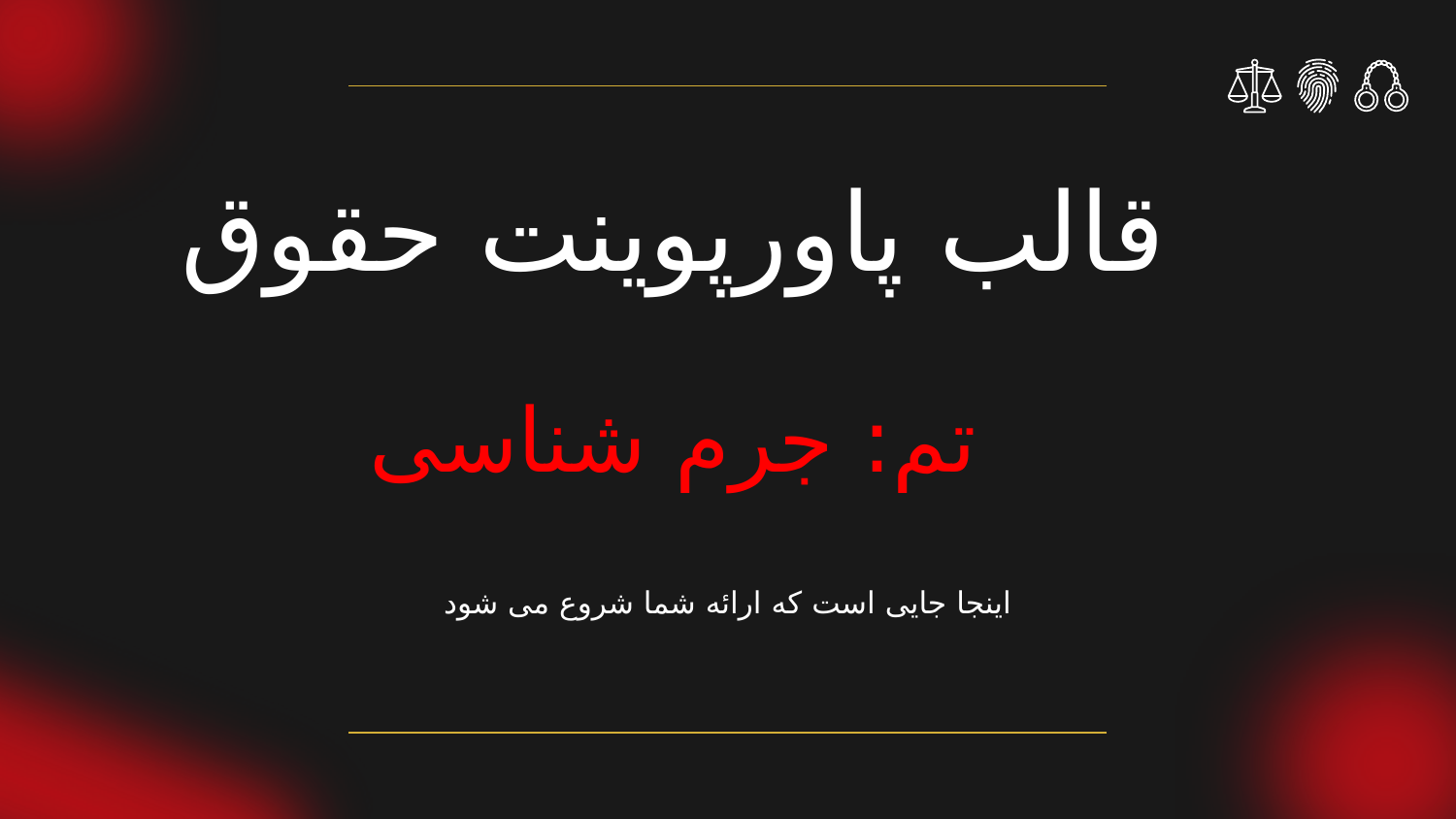

# قالب پاورپوینت حقوق
تم: جرم شناسی
اینجا جایی است که ارائه شما شروع می شود